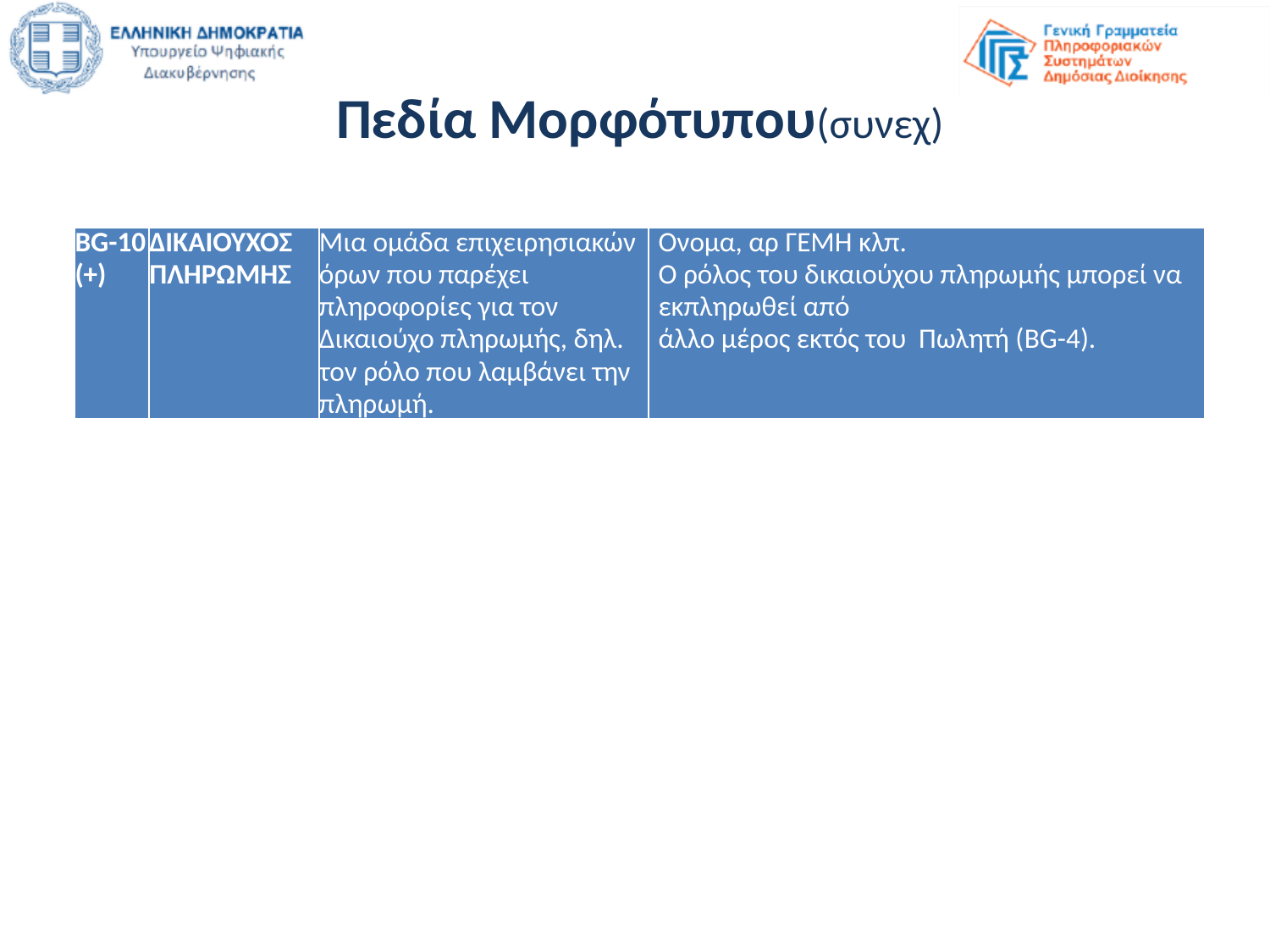

Πεδία Μορφότυπου(συνεχ)
| BG-10 (+) | ΔΙΚΑΙΟΥΧΟΣ ΠΛΗΡΩΜΗΣ | Μια ομάδα επιχειρησιακών όρων που παρέχει πληροφορίες για τον Δικαιούχο πληρωμής, δηλ. τον ρόλο που λαμβάνει την πληρωμή. | Ονομα, αρ ΓΕΜΗ κλπ. Ο ρόλος του δικαιούχου πληρωμής μπορεί να εκπληρωθεί από άλλο μέρος εκτός του Πωλητή (BG-4). |
| --- | --- | --- | --- |